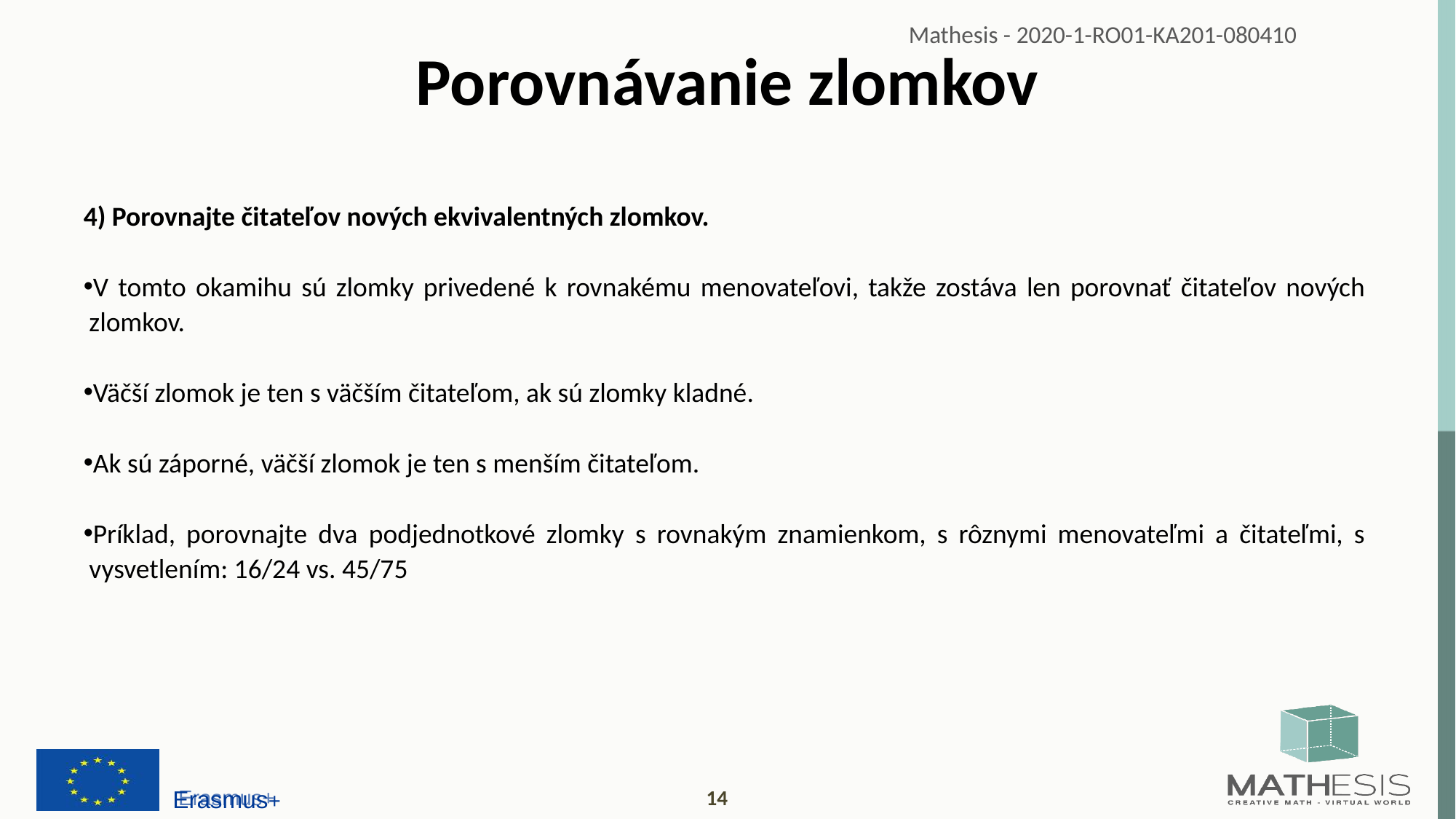

# Porovnávanie zlomkov
4) Porovnajte čitateľov nových ekvivalentných zlomkov.
V tomto okamihu sú zlomky privedené k rovnakému menovateľovi, takže zostáva len porovnať čitateľov nových zlomkov.
Väčší zlomok je ten s väčším čitateľom, ak sú zlomky kladné.
Ak sú záporné, väčší zlomok je ten s menším čitateľom.
Príklad, porovnajte dva podjednotkové zlomky s rovnakým znamienkom, s rôznymi menovateľmi a čitateľmi, s vysvetlením: 16/24 vs. 45/75